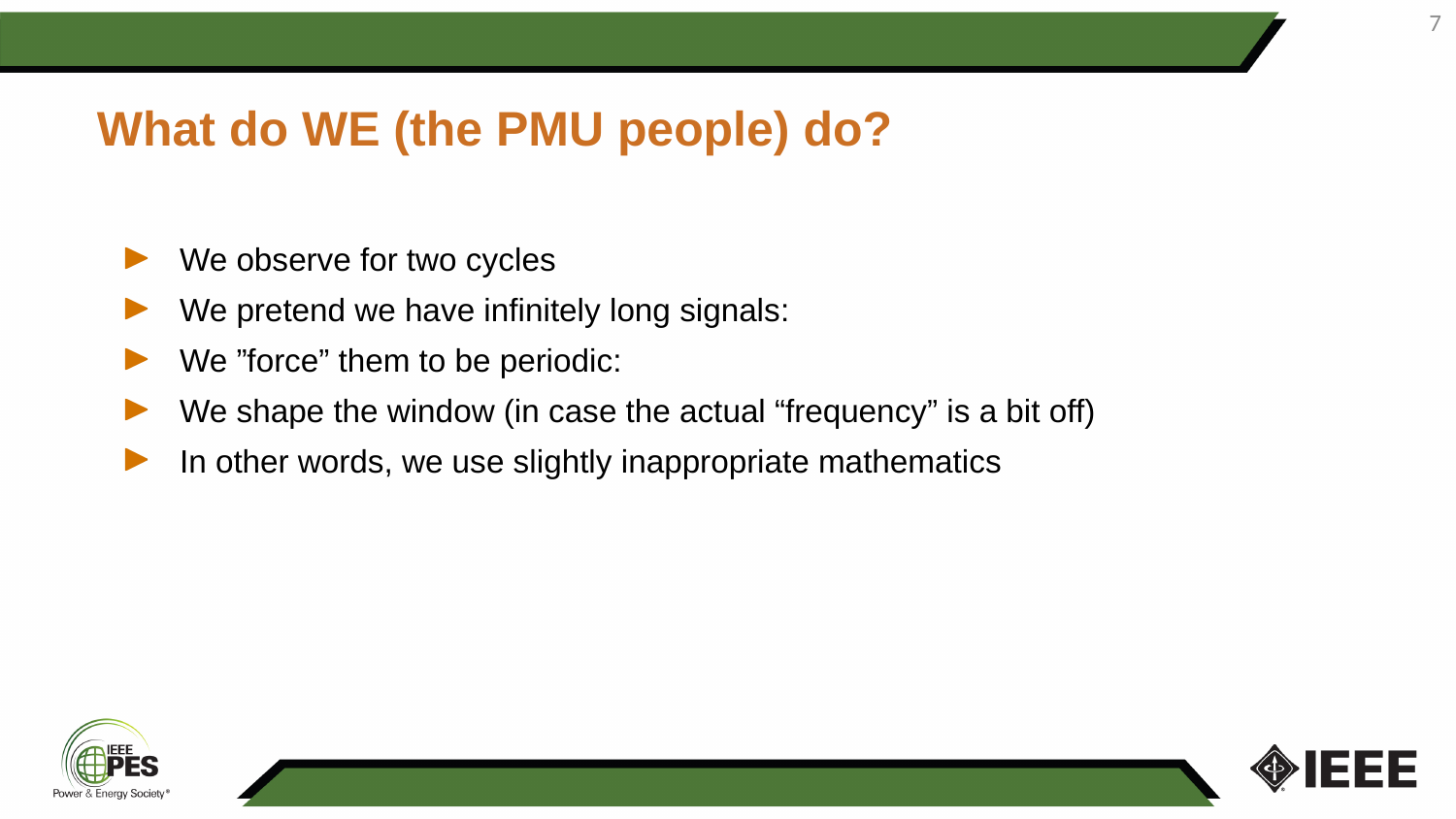

7
What do WE (the PMU people) do?
We observe for two cycles
We pretend we have infinitely long signals:
We ”force” them to be periodic:
We shape the window (in case the actual “frequency” is a bit off)
In other words, we use slightly inappropriate mathematics